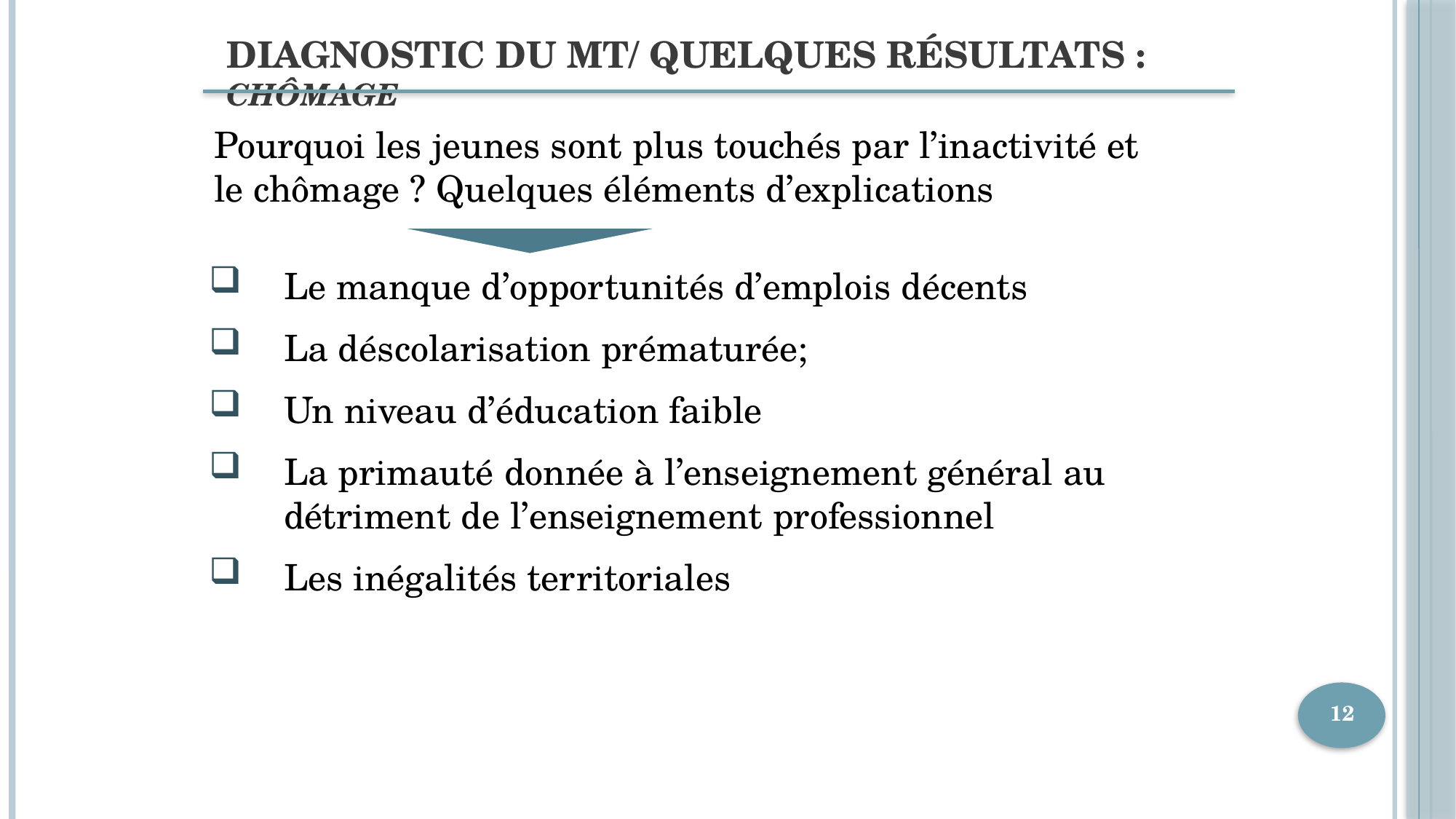

Diagnostic du mt/ Quelques résultats : Chômage
Pourquoi les jeunes sont plus touchés par l’inactivité et le chômage ? Quelques éléments d’explications

Le manque d’opportunités d’emplois décents
La déscolarisation prématurée;
Un niveau d’éducation faible
La primauté donnée à l’enseignement général au détriment de l’enseignement professionnel
Les inégalités territoriales
12